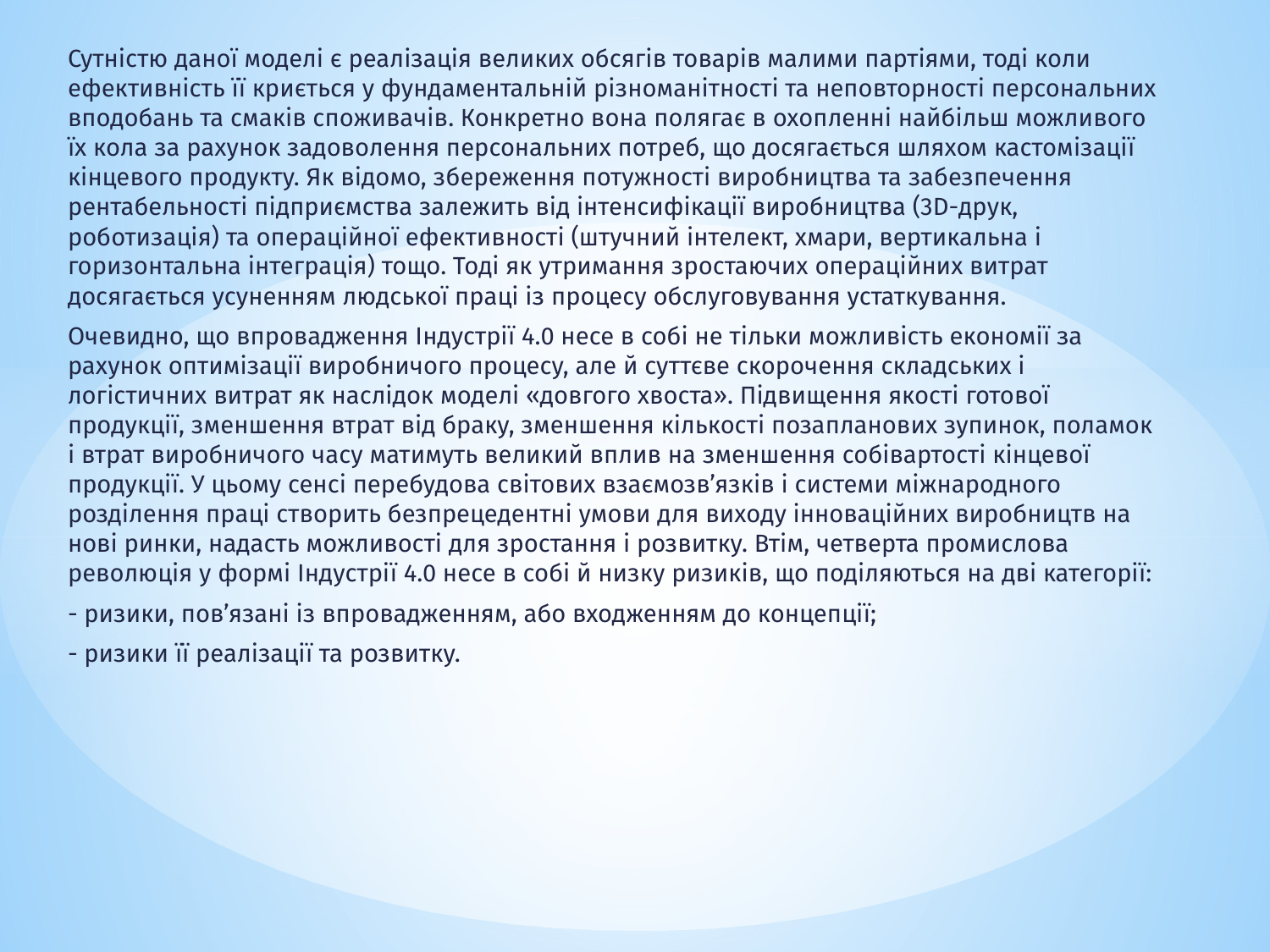

Сутністю даної моделі є реалізація великих обсягів товарів малими партіями, тоді коли ефективність її криється у фундаментальній різноманітності та неповторності персональних вподобань та смаків споживачів. Конкретно вона полягає в охопленні найбільш можливого їх кола за рахунок задоволення персональних потреб, що досягається шляхом кастомізації кінцевого продукту. Як відомо, збереження потужності виробництва та забезпечення рентабельності підприємства залежить від інтенсифікації виробництва (3D-друк, роботизація) та операційної ефективності (штучний інтелект, хмари, вертикальна і горизонтальна інтеграція) тощо. Тоді як утримання зростаючих операційних витрат досягається усуненням людської праці із процесу обслуговування устаткування.
Очевидно, що впровадження Індустрії 4.0 несе в собі не тільки можливість економії за рахунок оптимізації виробничого процесу, але й суттєве скорочення складських і логістичних витрат як наслідок моделі «довгого хвоста». Підвищення якості готової продукції, зменшення втрат від браку, зменшення кількості позапланових зупинок, поламок і втрат виробничого часу матимуть великий вплив на зменшення собівартості кінцевої продукції. У цьому сенсі перебудова світових взаємозв’язків і системи міжнародного розділення праці створить безпрецедентні умови для виходу інноваційних виробництв на нові ринки, надасть можливості для зростання і розвитку. Втім, четверта промислова революція у формі Індустрії 4.0 несе в собі й низку ризиків, що поділяються на дві категорії:
- ризики, пов’язані із впровадженням, або входженням до концепції;
- ризики її реалізації та розвитку.